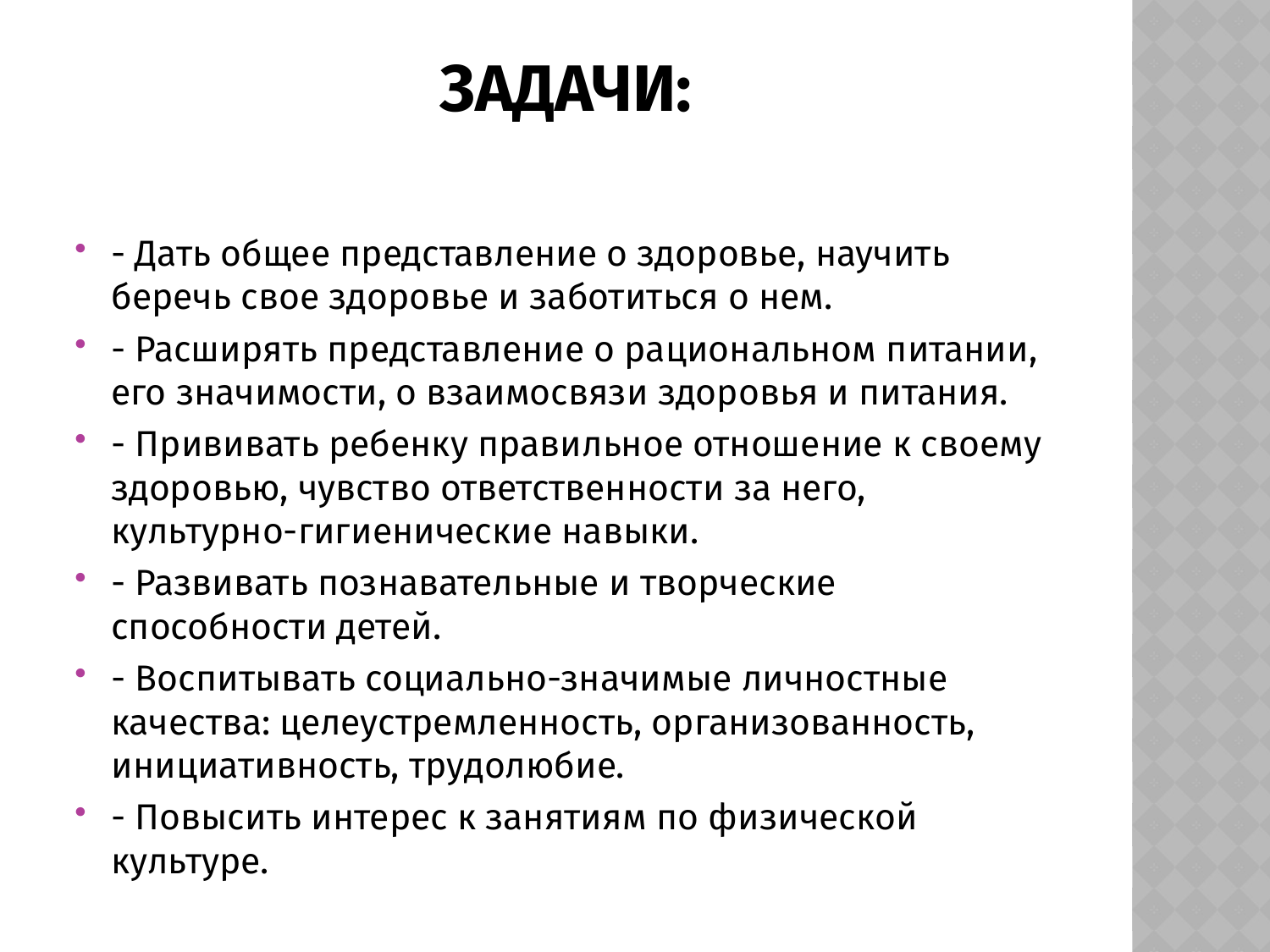

# Задачи:
- Дать общее представление о здоровье, научить беречь свое здоровье и заботиться о нем.
- Расширять представление о рациональном питании, его значимости, о взаимосвязи здоровья и питания.
- Прививать ребенку правильное отношение к своему здоровью, чувство ответственности за него, культурно-гигиенические навыки.
- Развивать познавательные и творческие способности детей.
- Воспитывать социально-значимые личностные качества: целеустремленность, организованность, инициативность, трудолюбие.
- Повысить интерес к занятиям по физической культуре.